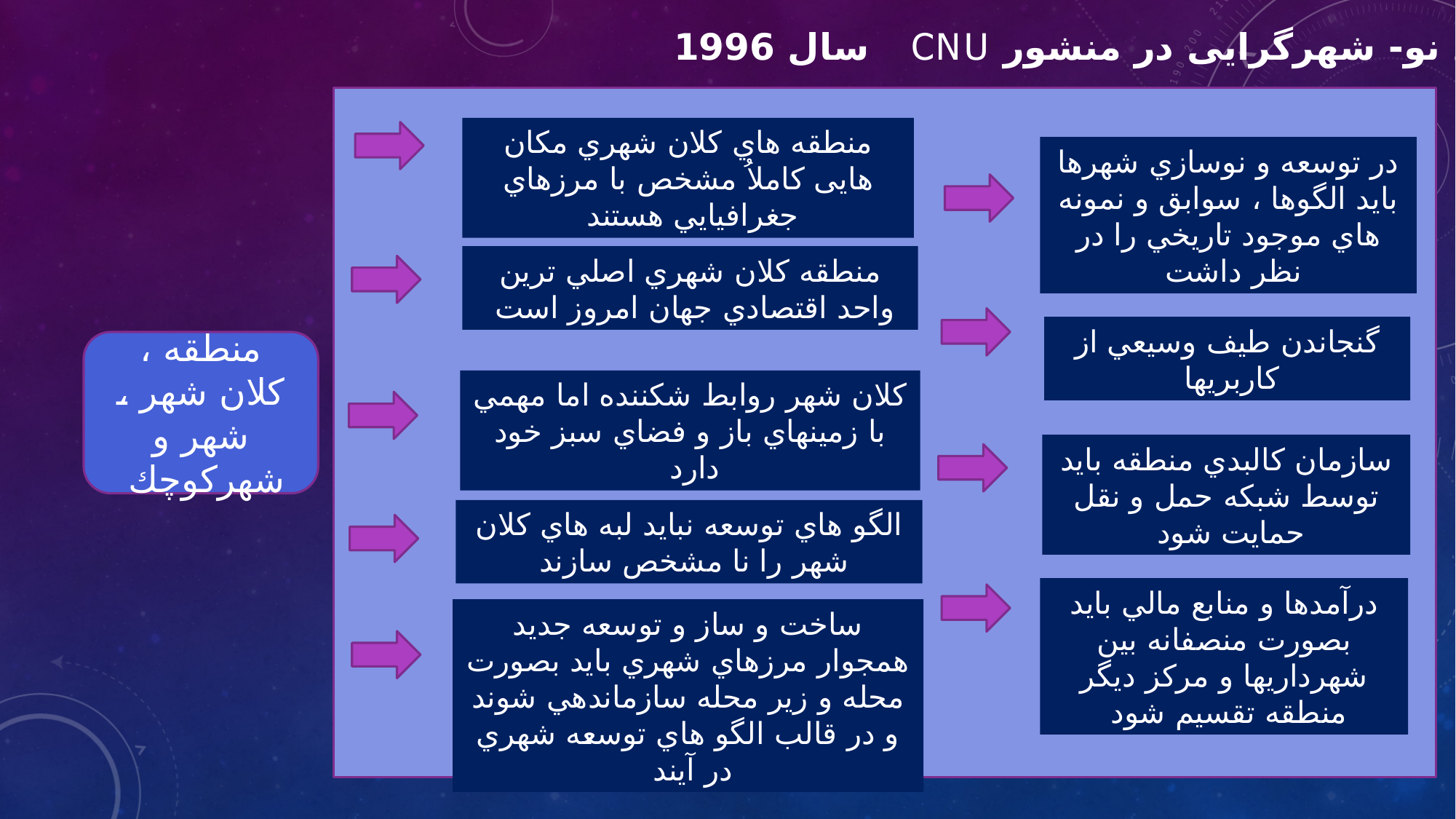

اصول نو- شهرگرایی در منشور CNU   سال 1996

منطقه هاي كلان شهري مكان هايی كاملاُ مشخص با مرزهاي جغرافيايي هستند

در توسعه و نوسازي شهرها بايد الگوها ، سوابق و نمونه هاي موجود تاريخي را در نظر داشت

منطقه كلان شهري اصلي ترين واحد اقتصادي جهان امروز است

گنجاندن طيف وسيعي از كاربريها
منطقه ، كلان شهر ، شهر و شهركوچك
كلان شهر روابط شكننده اما مهمي با زمينهاي باز و فضاي سبز خود دارد

سازمان كالبدي منطقه بايد توسط شبكه حمل و نقل حمايت شود

الگو هاي توسعه نبايد لبه هاي كلان شهر را نا مشخص سازند

درآمدها و منابع مالي بايد بصورت منصفانه بين شهرداريها و مركز ديگر منطقه تقسيم شود

ساخت و ساز و توسعه جديد همجوار مرزهاي شهري بايد بصورت محله و زير محله سازماندهي شوند و در قالب الگو هاي توسعه شهري در آيند